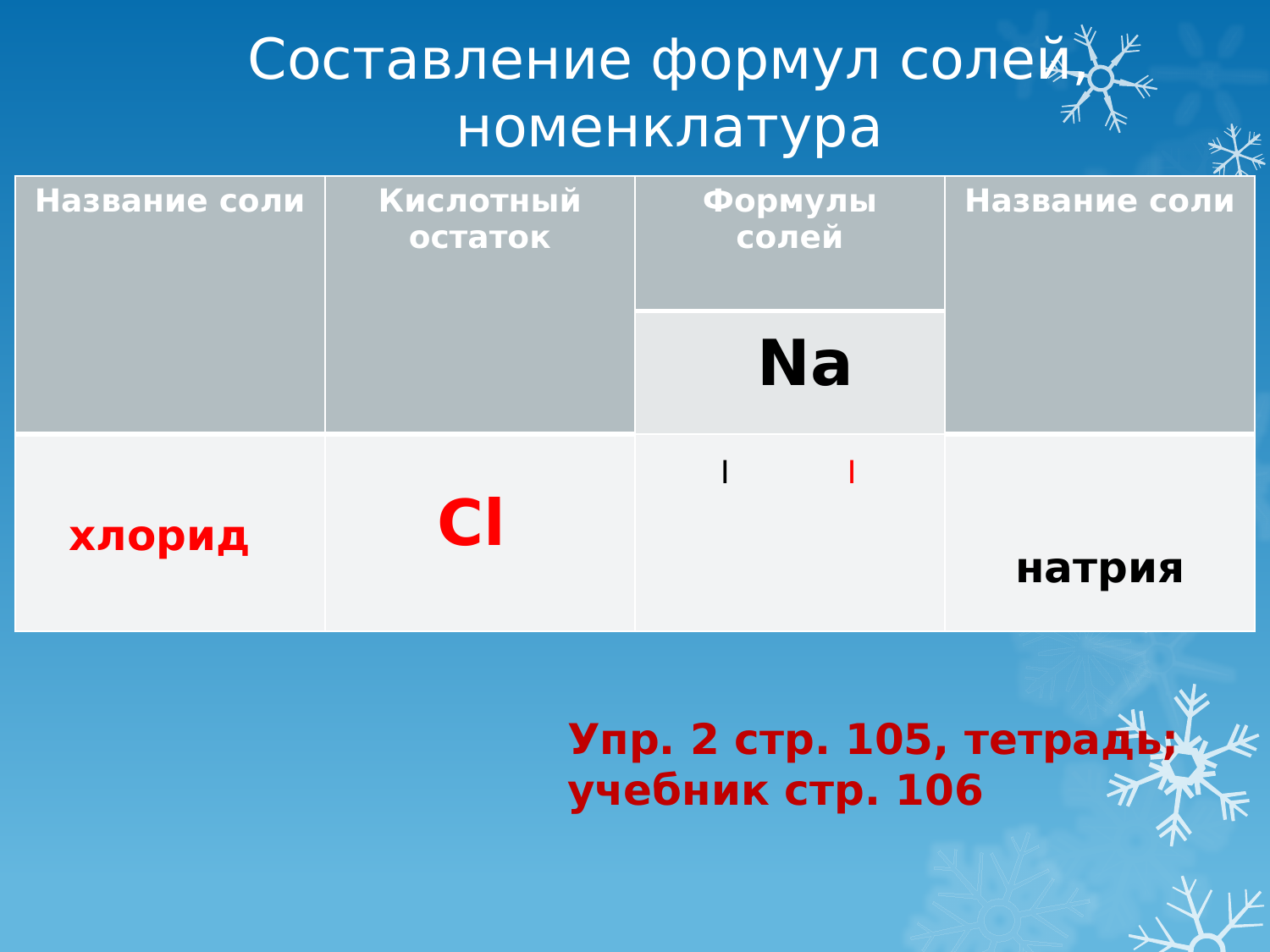

# Составление формул солей, номенклатура
| Название соли | Кислотный остаток | Формулы солей | Название соли |
| --- | --- | --- | --- |
|  |  |  |  |
|  |  |  |  |
Na
I
I
Cl
хлорид
натрия
Упр. 2 стр. 105, тетрадь; учебник стр. 106